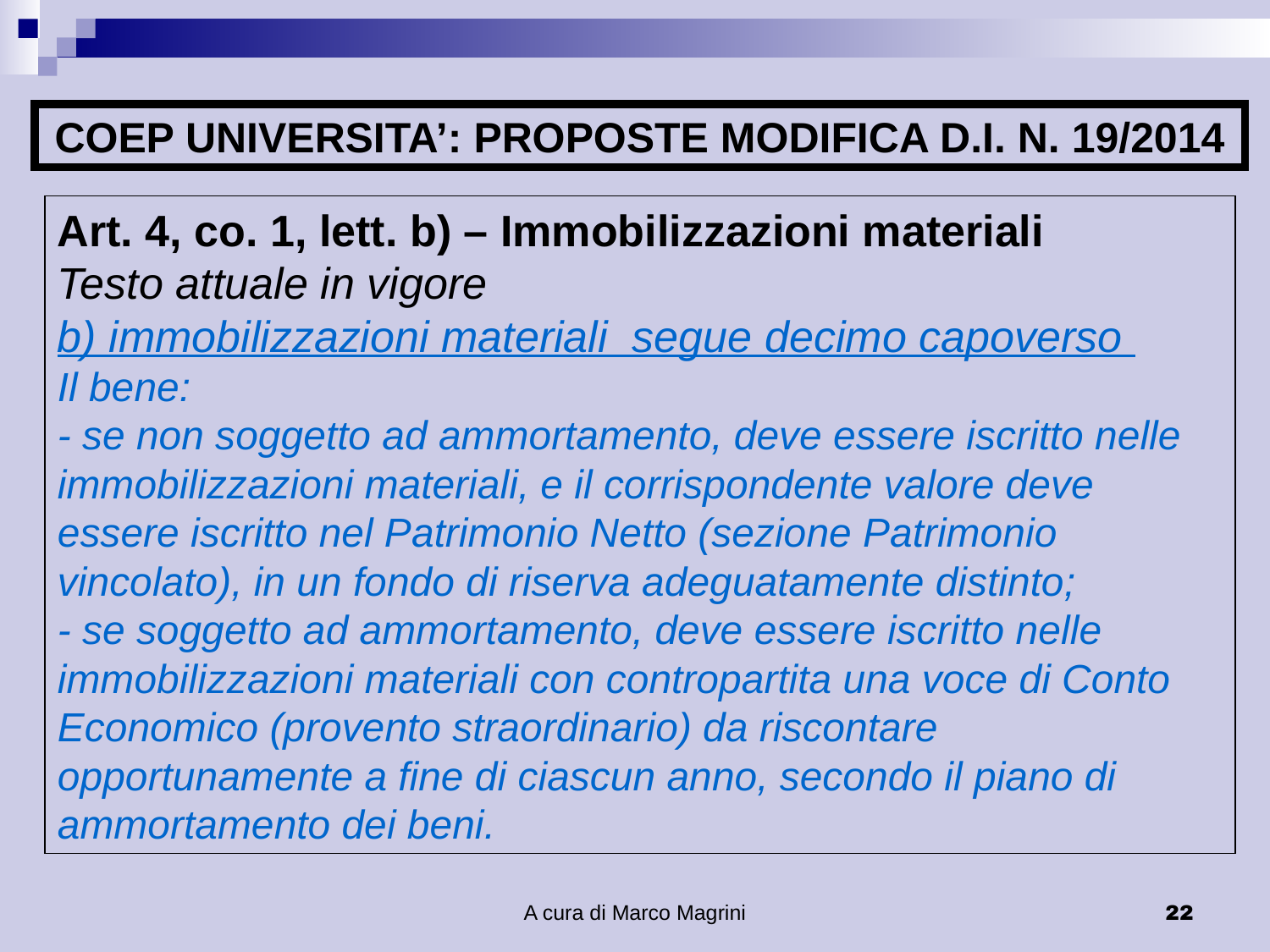

COEP UNIVERSITA’: PROPOSTE MODIFICA D.I. N. 19/2014
Art. 4, co. 1, lett. b) – Immobilizzazioni materiali
Testo attuale in vigore
b) immobilizzazioni materiali  segue decimo capoverso
Il bene:
- se non soggetto ad ammortamento, deve essere iscritto nelle immobilizzazioni materiali, e il corrispondente valore deve essere iscritto nel Patrimonio Netto (sezione Patrimonio vincolato), in un fondo di riserva adeguatamente distinto;
- se soggetto ad ammortamento, deve essere iscritto nelle immobilizzazioni materiali con contropartita una voce di Conto Economico (provento straordinario) da riscontare opportunamente a fine di ciascun anno, secondo il piano di ammortamento dei beni.
A cura di Marco Magrini
22